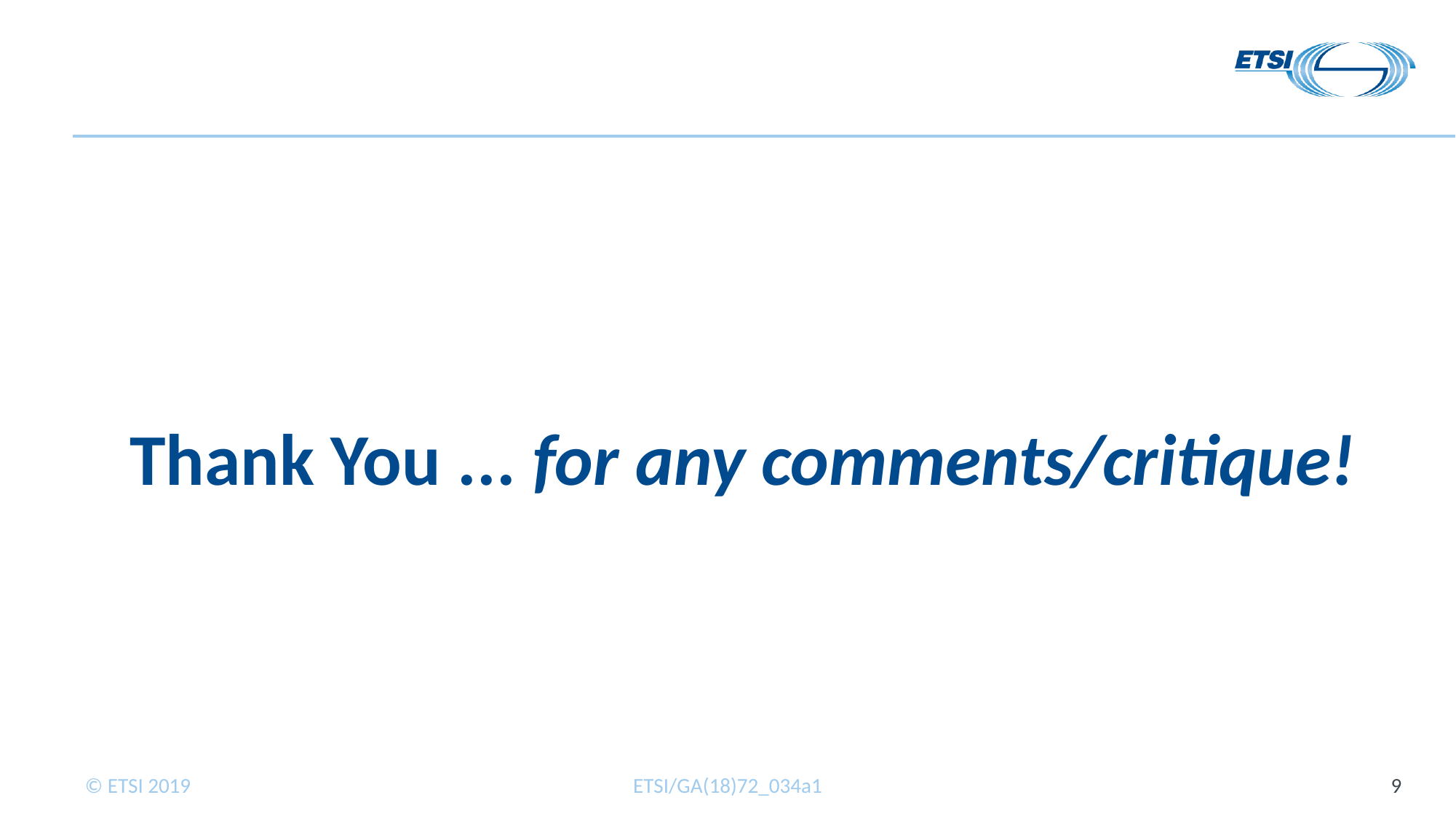

#

Thank You ... for any comments/critique!
ETSI/GA(18)72_034a1